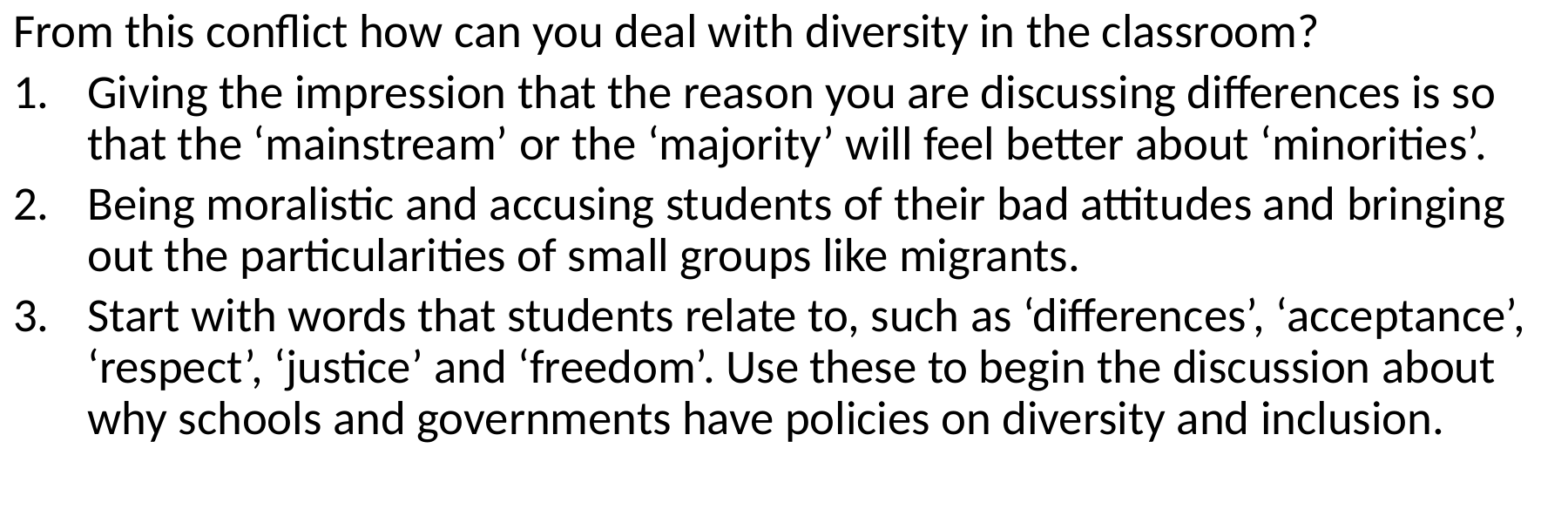

From this conflict how can you deal with diversity in the classroom?
Giving the impression that the reason you are discussing differences is so that the ‘mainstream’ or the ‘majority’ will feel better about ‘minorities’.
Being moralistic and accusing students of their bad attitudes and bringing out the particularities of small groups like migrants.
Start with words that students relate to, such as ‘differences’, ‘acceptance’, ‘respect’, ‘justice’ and ‘freedom’. Use these to begin the discussion about why schools and governments have policies on diversity and inclusion.